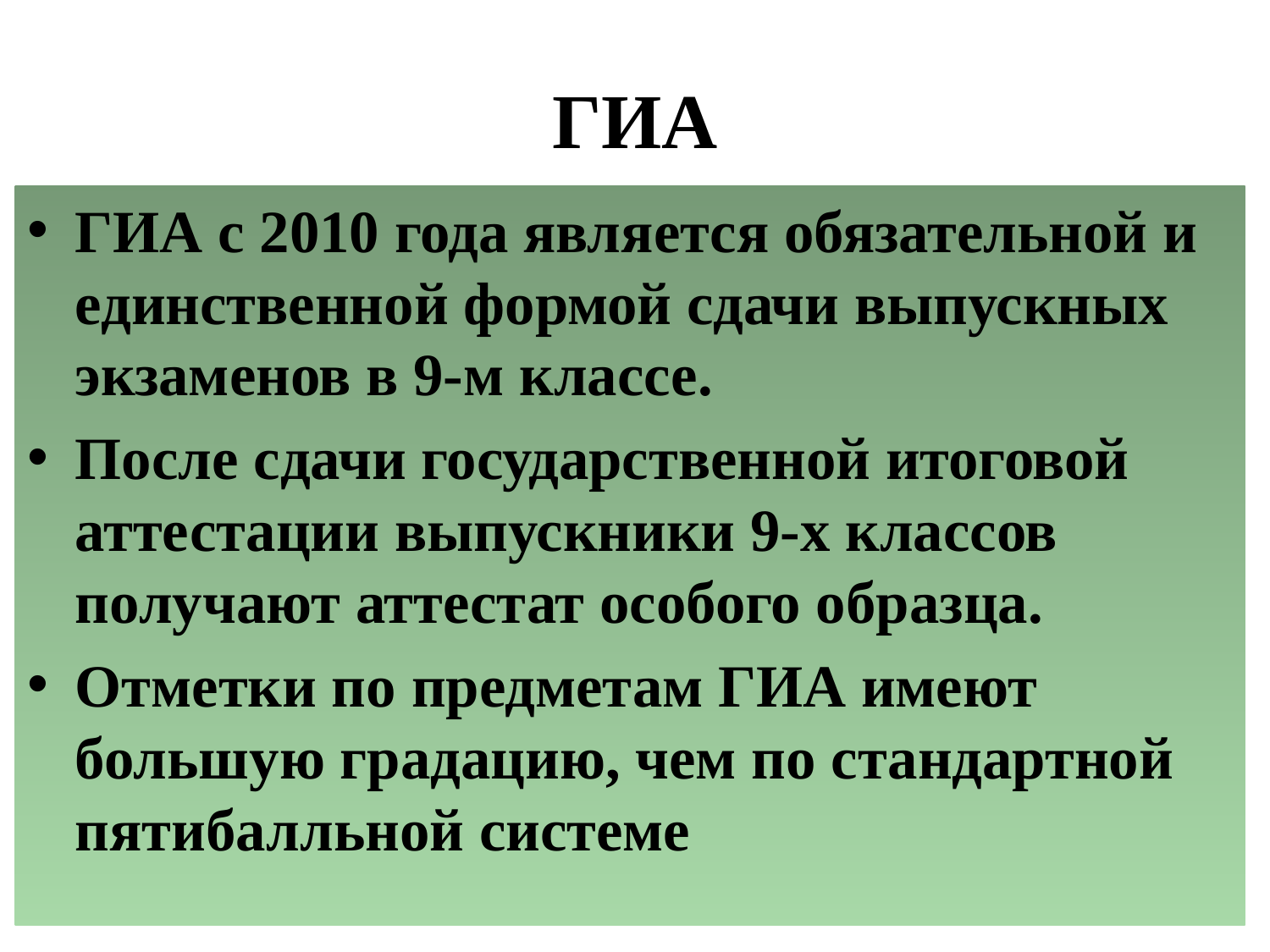

# ГИА
ГИА с 2010 года является обязательной и единственной формой сдачи выпускных экзаменов в 9-м классе.
После сдачи государственной итоговой аттестации выпускники 9-х классов получают аттестат особого образца.
Отметки по предметам ГИА имеют большую градацию, чем по стандартной пятибалльной системе